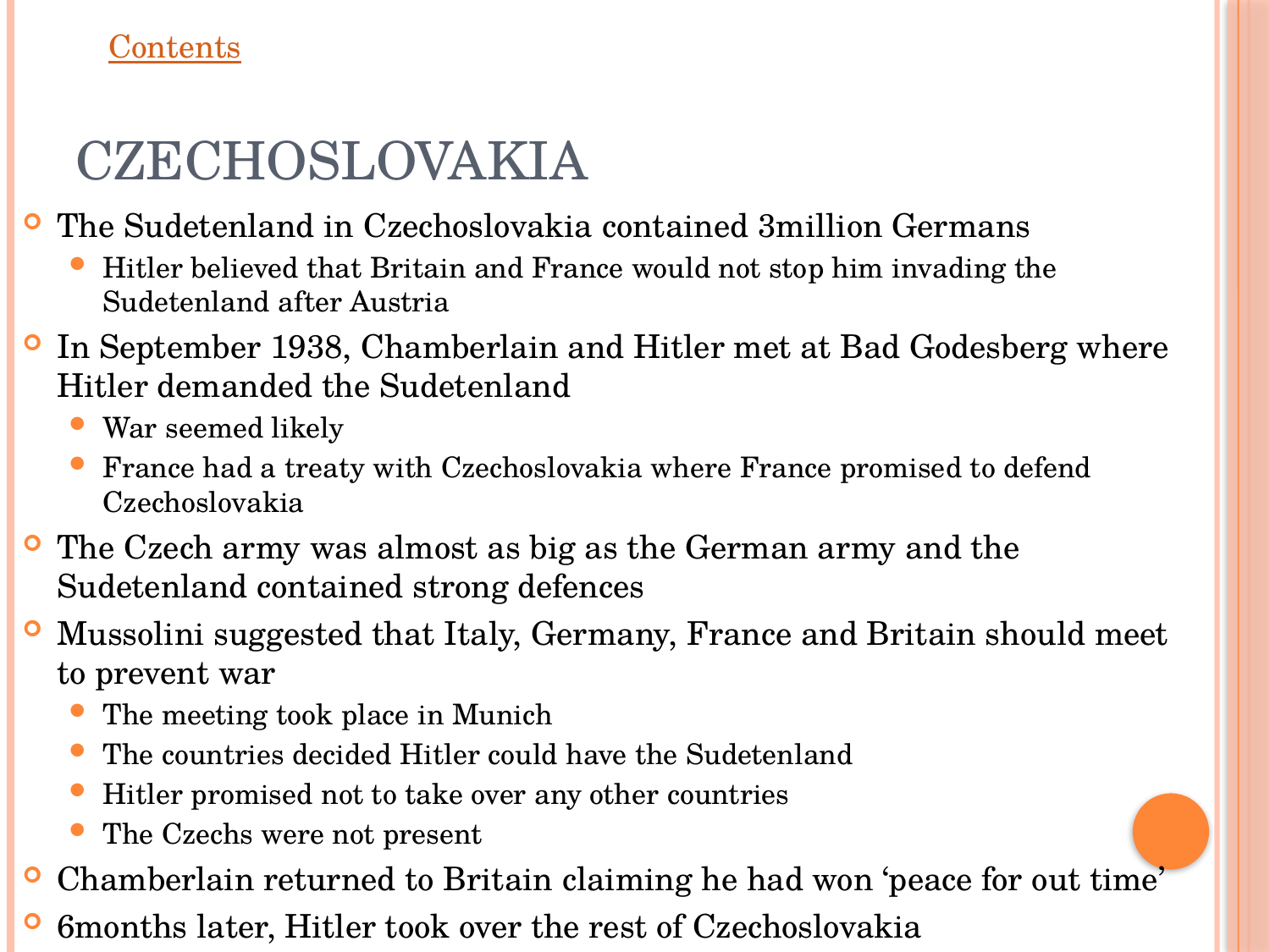

# Czechoslovakia
The Sudetenland in Czechoslovakia contained 3million Germans
Hitler believed that Britain and France would not stop him invading the Sudetenland after Austria
In September 1938, Chamberlain and Hitler met at Bad Godesberg where Hitler demanded the Sudetenland
War seemed likely
France had a treaty with Czechoslovakia where France promised to defend Czechoslovakia
The Czech army was almost as big as the German army and the Sudetenland contained strong defences
Mussolini suggested that Italy, Germany, France and Britain should meet to prevent war
The meeting took place in Munich
The countries decided Hitler could have the Sudetenland
Hitler promised not to take over any other countries
The Czechs were not present
Chamberlain returned to Britain claiming he had won ‘peace for out time’
6months later, Hitler took over the rest of Czechoslovakia